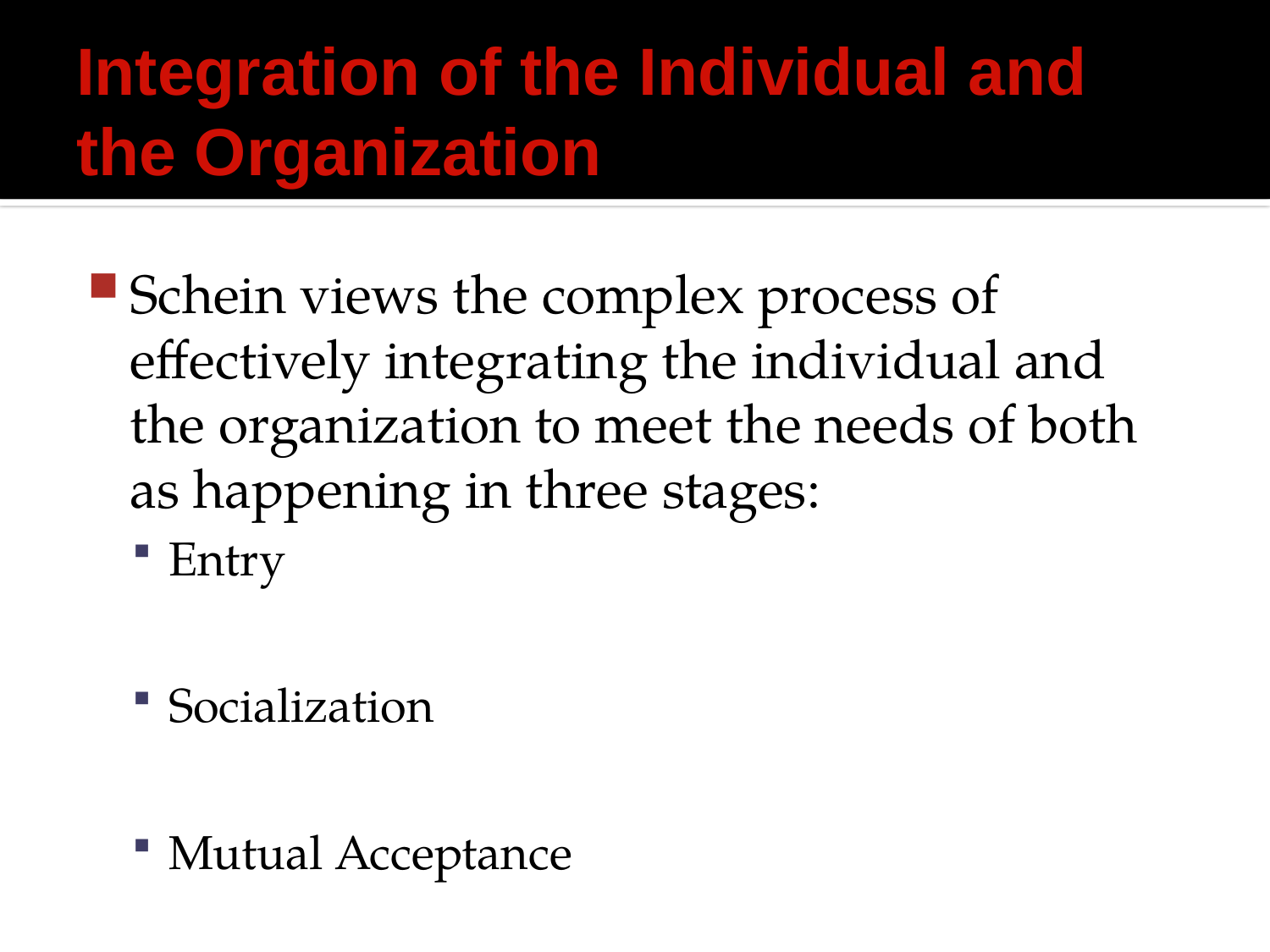

# Integration of the Individual and the Organization
Schein views the complex process of effectively integrating the individual and the organization to meet the needs of both as happening in three stages:
Entry

Socialization

Mutual Acceptance